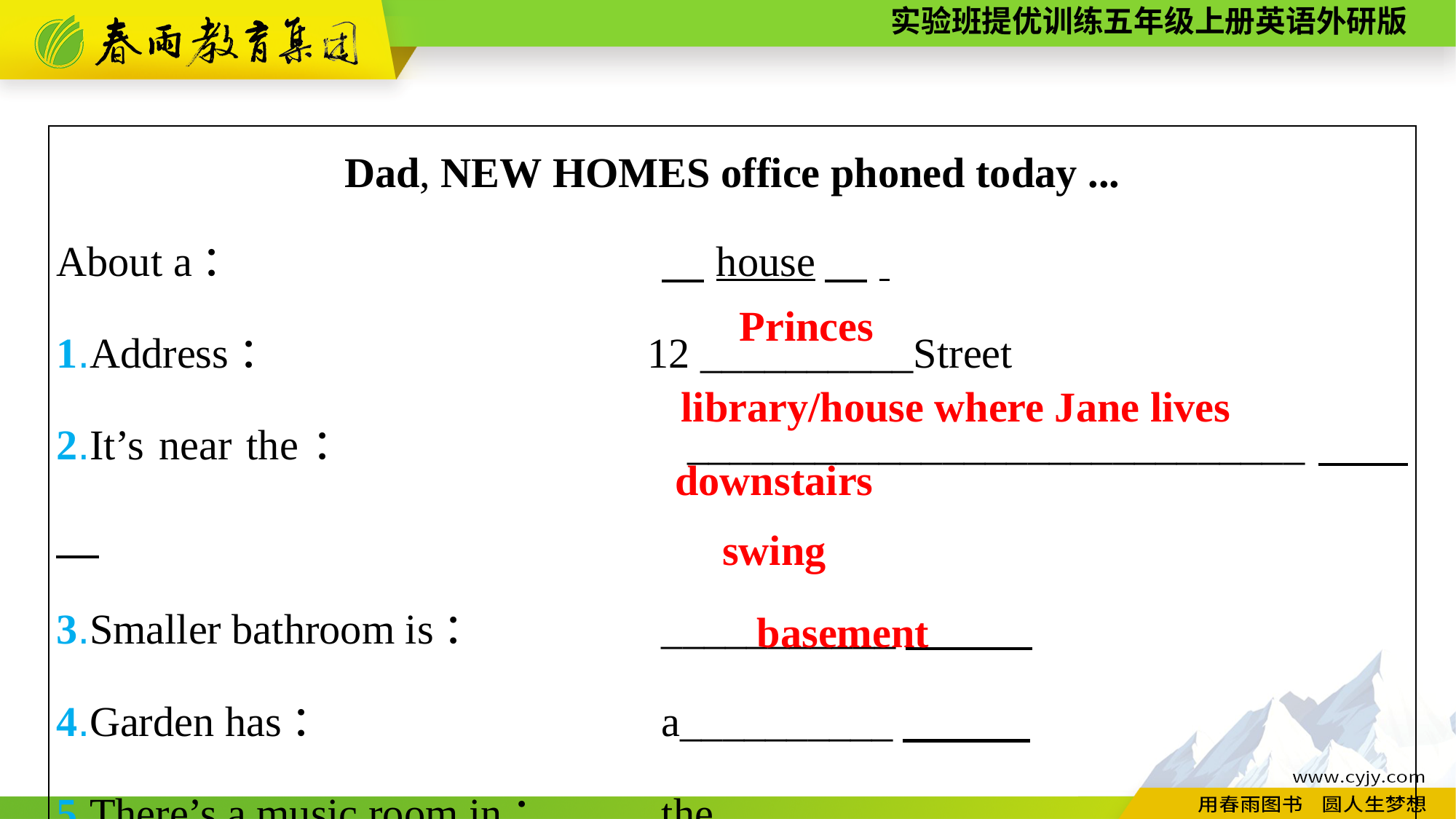

| Dad, NEW HOMES office phoned today ... About a： 　house　. 1.Address： 12 \_\_\_\_\_\_\_\_\_\_Street 2.It’s near the： \_\_\_\_\_\_\_\_\_\_\_\_\_\_\_\_\_\_\_\_\_\_\_\_\_\_\_\_\_　　　 3.Smaller bathroom is： \_\_\_\_\_\_\_\_\_\_\_　　　 4.Garden has： a\_\_\_\_\_\_\_\_\_\_　　　 5.There’s a music room in： the \_\_\_\_\_\_\_\_\_\_\_\_ |
| --- |
Princes
library/house where Jane lives
downstairs
swing
basement